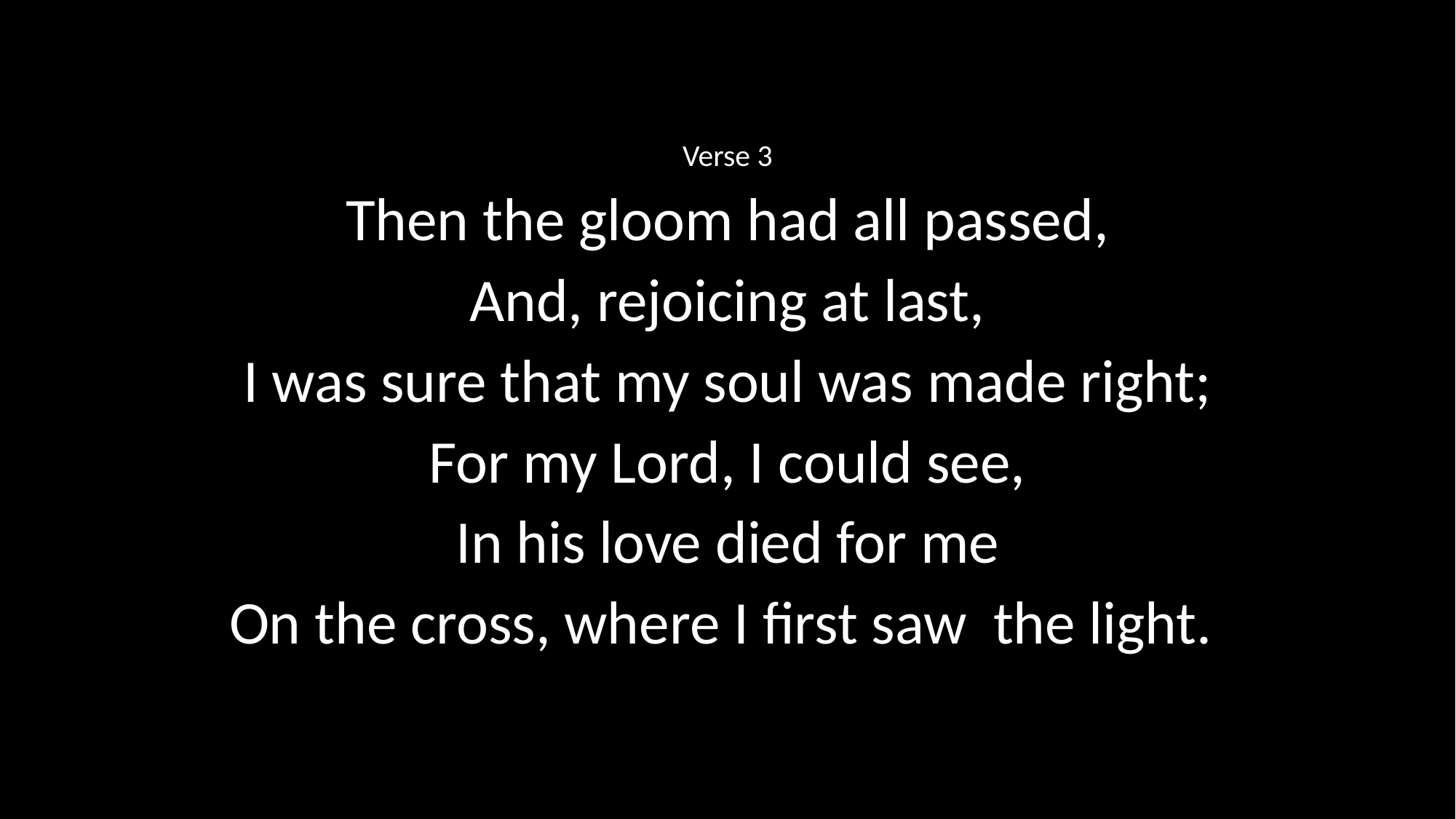

Verse 3
Then the gloom had all passed,
And, rejoicing at last,
I was sure that my soul was made right;
For my Lord, I could see,
In his love died for me
On the cross, where I first saw 	the light.